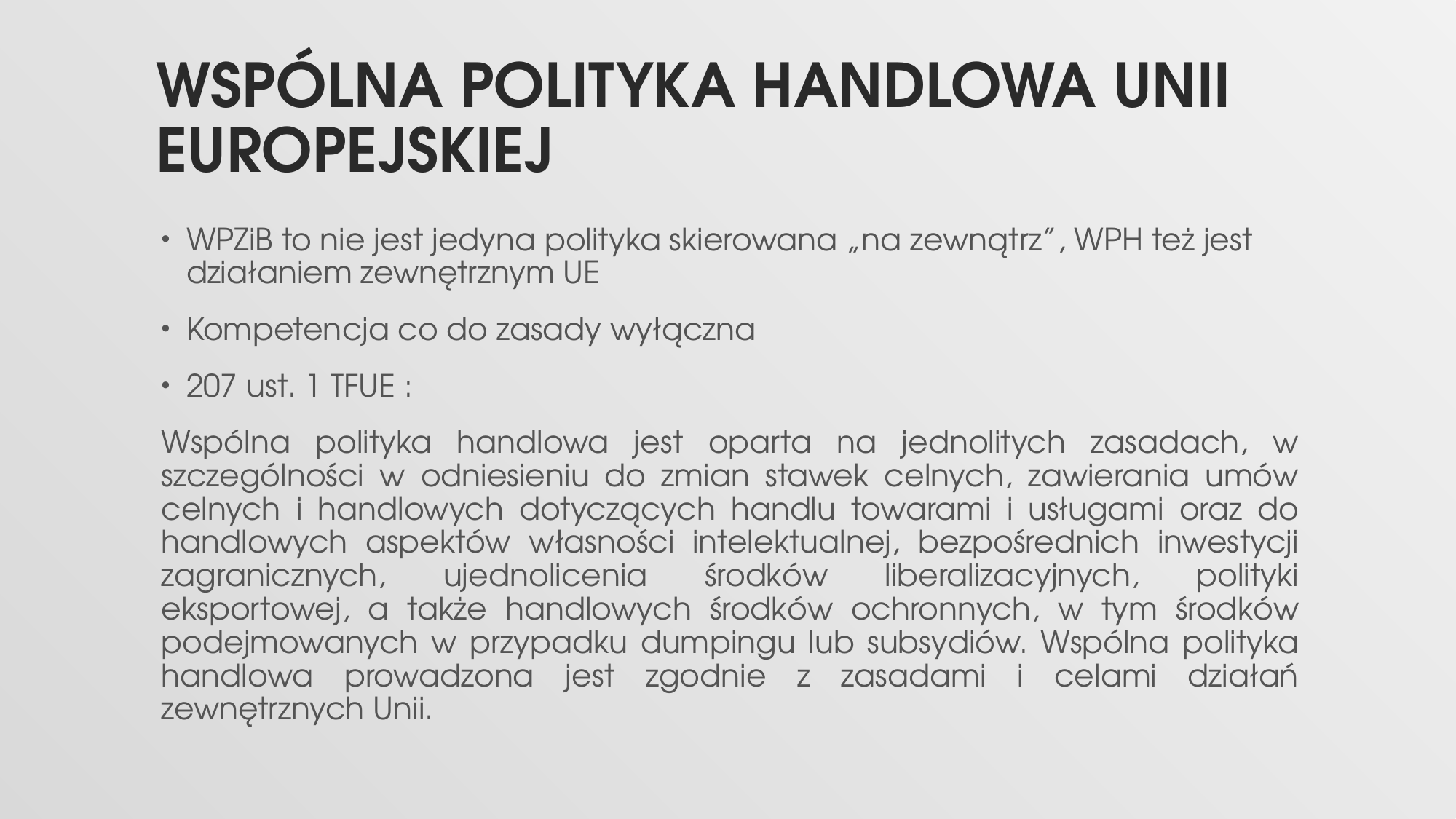

# Wspólna polityka handlowa unii europejskiej
WPZiB to nie jest jedyna polityka skierowana „na zewnątrz”, WPH też jest działaniem zewnętrznym UE
Kompetencja co do zasady wyłączna
207 ust. 1 TFUE :
Wspólna polityka handlowa jest oparta na jednolitych zasadach, w szczególności w odniesieniu do zmian stawek celnych, zawierania umów celnych i handlowych dotyczących handlu towarami i usługami oraz do handlowych aspektów własności intelektualnej, bezpośrednich inwestycji zagranicznych, ujednolicenia środków liberalizacyjnych, polityki eksportowej, a także handlowych środków ochronnych, w tym środków podejmowanych w przypadku dumpingu lub subsydiów. Wspólna polityka handlowa prowadzona jest zgodnie z zasadami i celami działań zewnętrznych Unii.